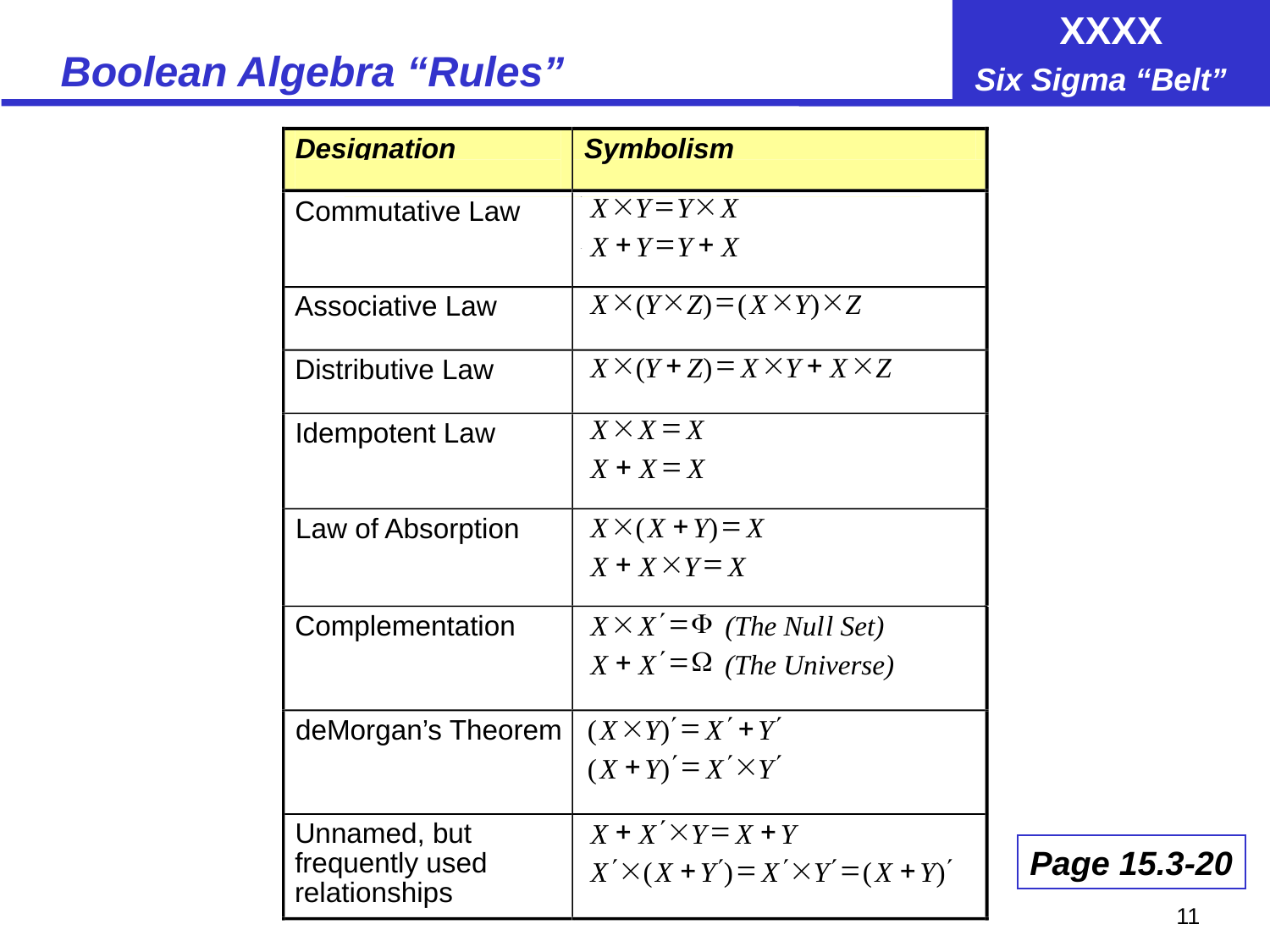

# Boolean Algebra “Rules”

Designation

Symbolism

×
=
×
X
Y
Y
X
+
=
+
Y
Y
X
X

Commutative Law

×
×
=
×
×
X
(
Y
Z
)
(
X
Y
)
Z

Associative Law

×
+
=
×
+
×
X
(
Y
Z
)
X
Y
X
Z

Distributive Law

×
=
X
X
X
+
=
X
X
X

Idempotent Law

×
+
=
X
(
X
Y
)
X
+
×
=
X
X
Y
X

Law of Absorption

×
=
Φ
′

Complementation

X
X
  (The Nul
l Set)

+
=
Ω
′
X
X
  (The Uni
verse)

×
=
+
′
′
′
(
X
Y
)
X
Y
+
=
×
′
′
′
(
X
Y
)
X
Y

deMorgan’s Theorem

+
×
=
+
′
X
X
Y
X
Y
×
+
=
×
=
+
′
′
′
′
′
X
(
X
Y
)
X
Y
(
X
Y
)

Unnamed, but

Page 15.3-20
frequently used
relationships